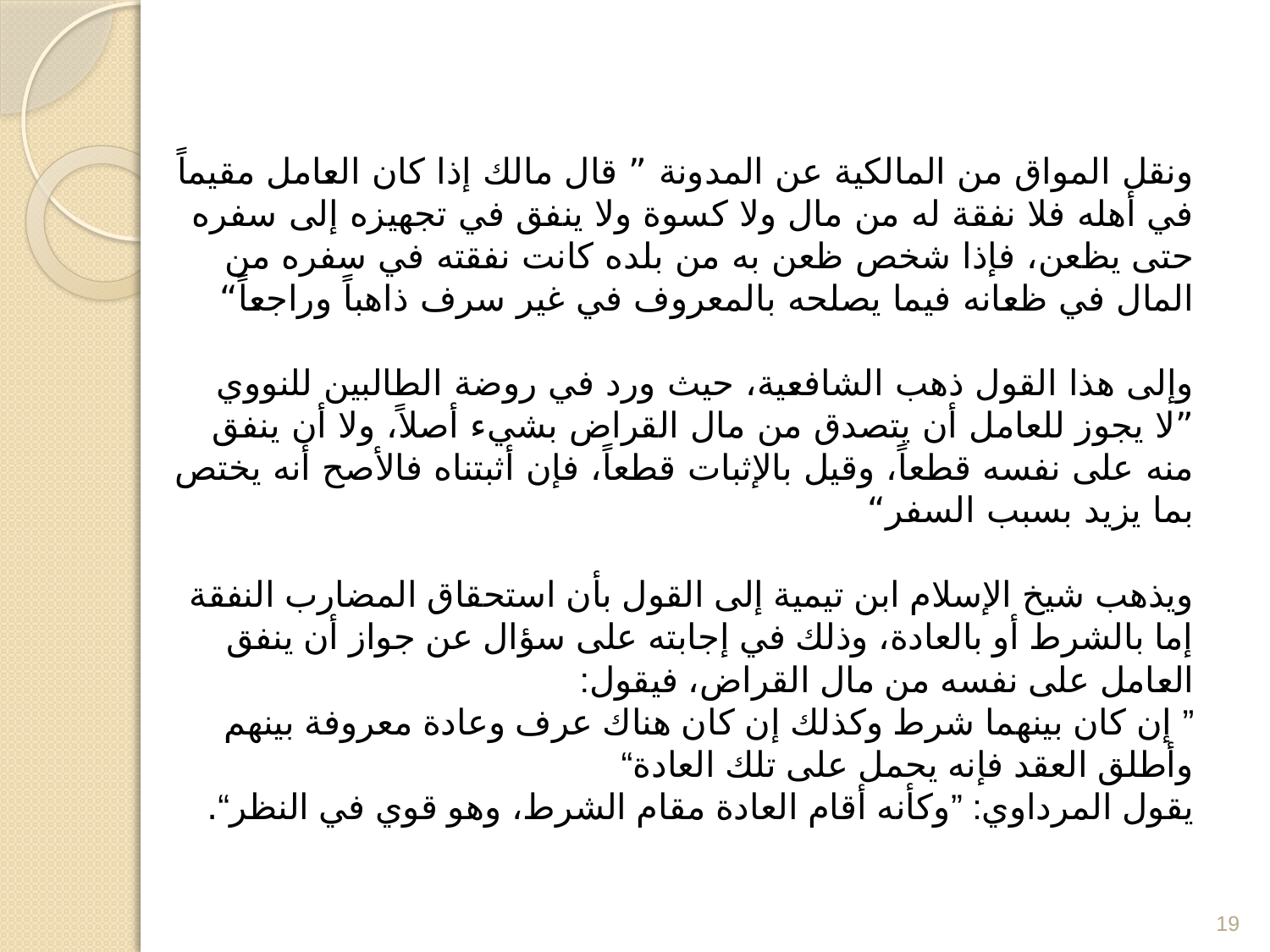

ونقل المواق من المالكية عن المدونة ” قال مالك إذا كان العامل مقيماً في أهله فلا نفقة له من مال ولا كسوة ولا ينفق في تجهيزه إلى سفره حتى يظعن، فإذا شخص ظعن به من بلده كانت نفقته في سفره من المال في ظعانه فيما يصلحه بالمعروف في غير سرف ذاهباً وراجعاً“

وإلى هذا القول ذهب الشافعية، حيث ورد في روضة الطالبين للنووي  ”لا يجوز للعامل أن يتصدق من مال القراض بشيء أصلاً، ولا أن ينفق منه على نفسه قطعاً، وقيل بالإثبات قطعاً، فإن أثبتناه فالأصح أنه يختص بما يزيد بسبب السفر“

ويذهب شيخ الإسلام ابن تيمية إلى القول بأن استحقاق المضارب النفقة إما بالشرط أو بالعادة، وذلك في إجابته على سؤال عن جواز أن ينفق العامل على نفسه من مال القراض، فيقول:
” إن كان بينهما شرط وكذلك إن كان هناك عرف وعادة معروفة بينهم وأطلق العقد فإنه يحمل على تلك العادة“
يقول المرداوي: ”وكأنه أقام العادة مقام الشرط، وهو قوي في النظر“.
19